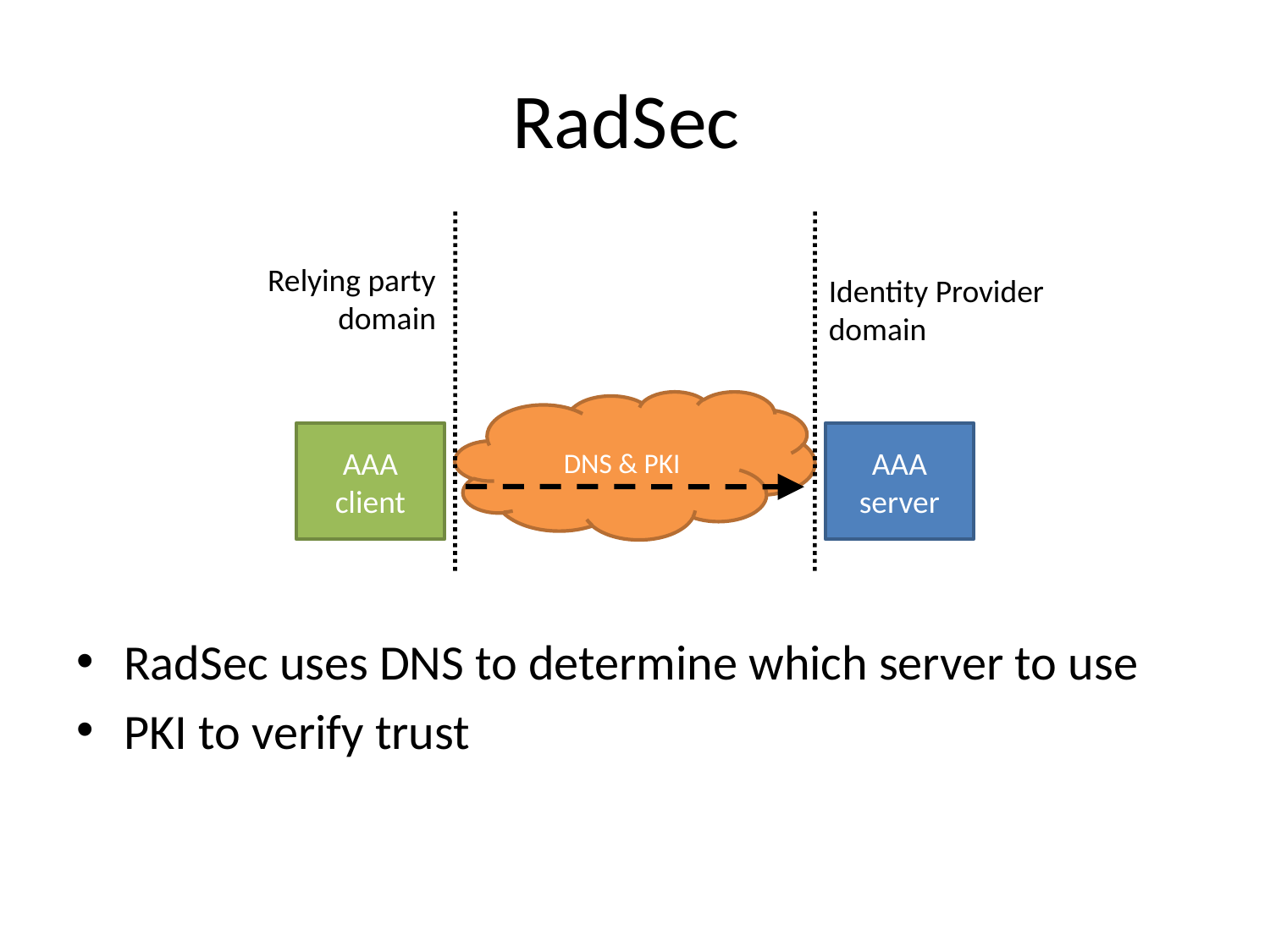

# RadSec
Relying party
domain
Identity Provider
domain
DNS & PKI
AAA client
AAA server
RadSec uses DNS to determine which server to use
PKI to verify trust